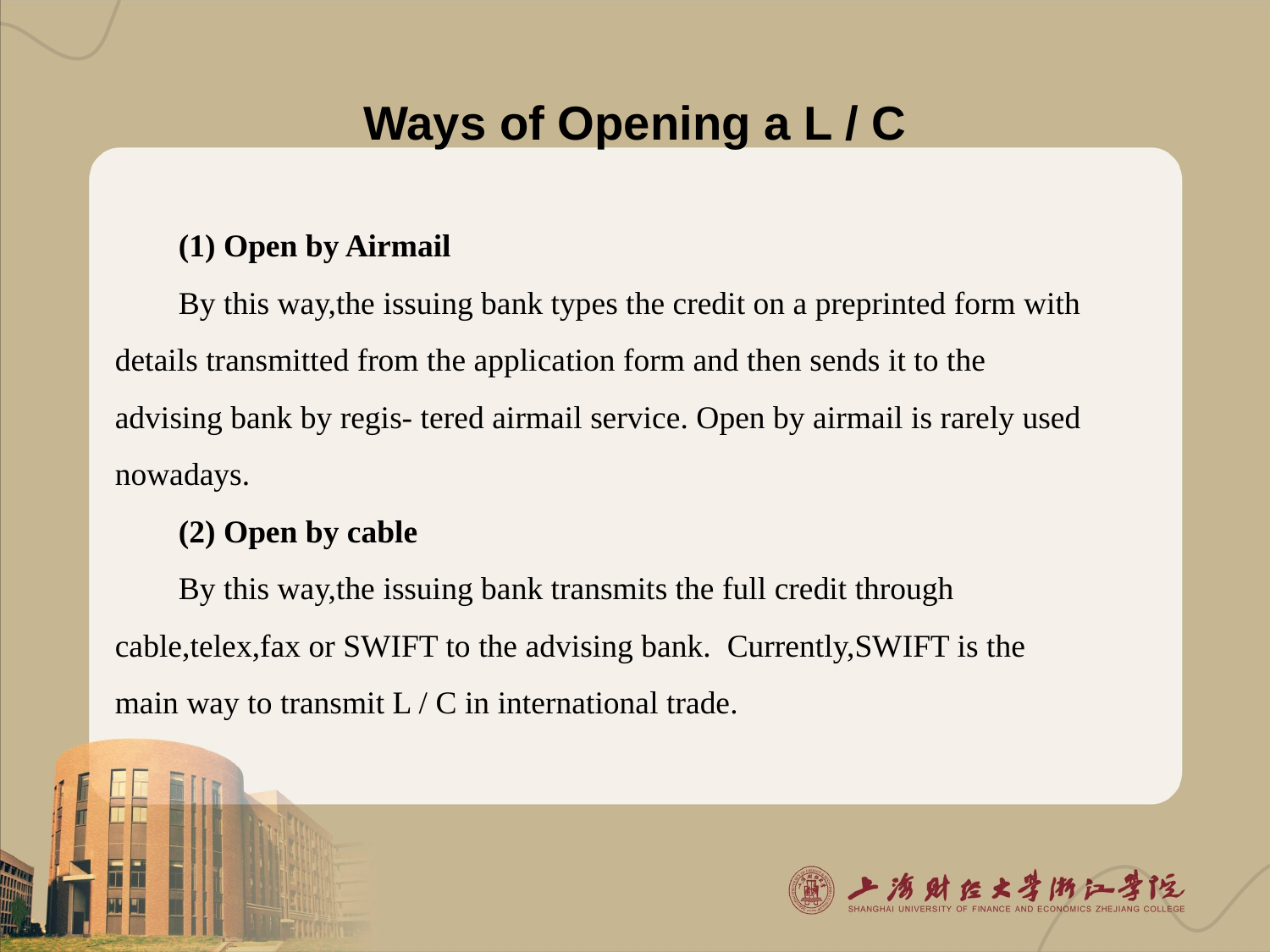

# Ways of Opening a L / C
(1) Open by Airmail
By this way,the issuing bank types the credit on a preprinted form with details transmitted from the application form and then sends it to the advising bank by regis- tered airmail service. Open by airmail is rarely used nowadays.
(2) Open by cable
By this way,the issuing bank transmits the full credit through cable,telex,fax or SWIFT to the advising bank.  Currently,SWIFT is the main way to transmit L / C in international trade.